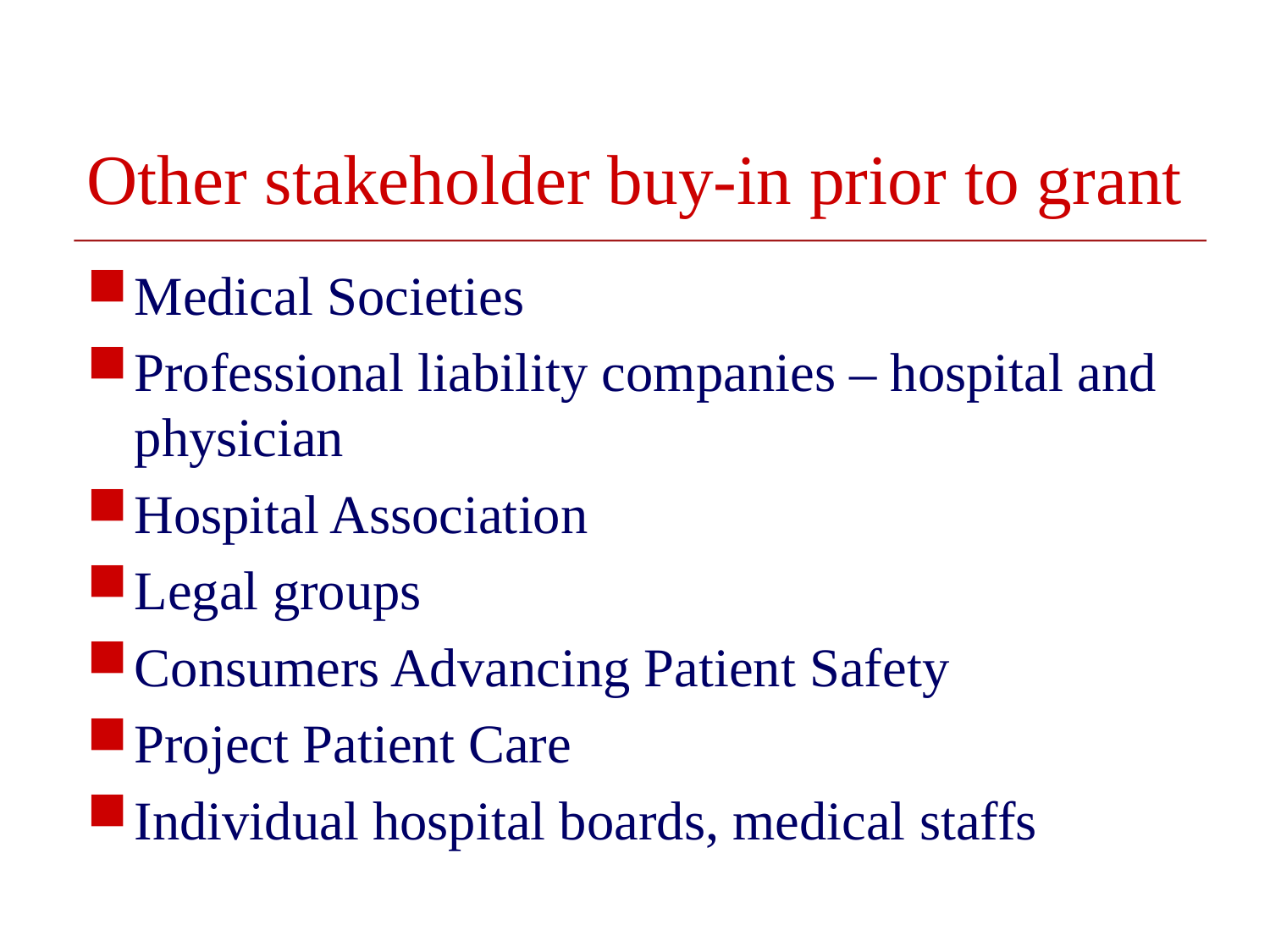

# Other stakeholder buy-in prior to grant
Medical Societies
Professional liability companies – hospital and physician
Hospital Association
Legal groups
Consumers Advancing Patient Safety
Project Patient Care
Individual hospital boards, medical staffs